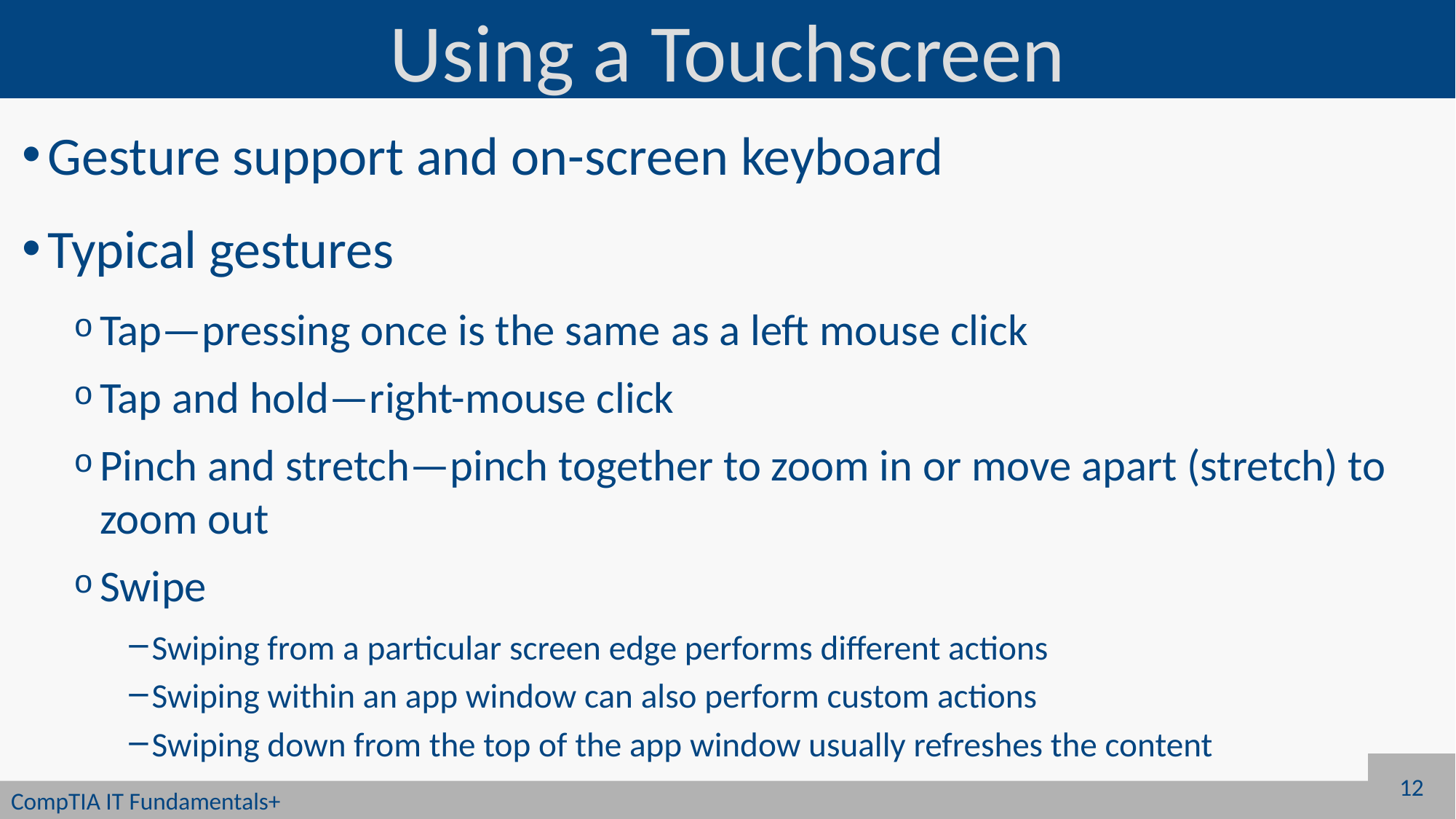

# Using a Touchscreen
Gesture support and on-screen keyboard
Typical gestures
Tap—pressing once is the same as a left mouse click
Tap and hold—right-mouse click
Pinch and stretch—pinch together to zoom in or move apart (stretch) to zoom out
Swipe
Swiping from a particular screen edge performs different actions
Swiping within an app window can also perform custom actions
Swiping down from the top of the app window usually refreshes the content

12
CompTIA IT Fundamentals+